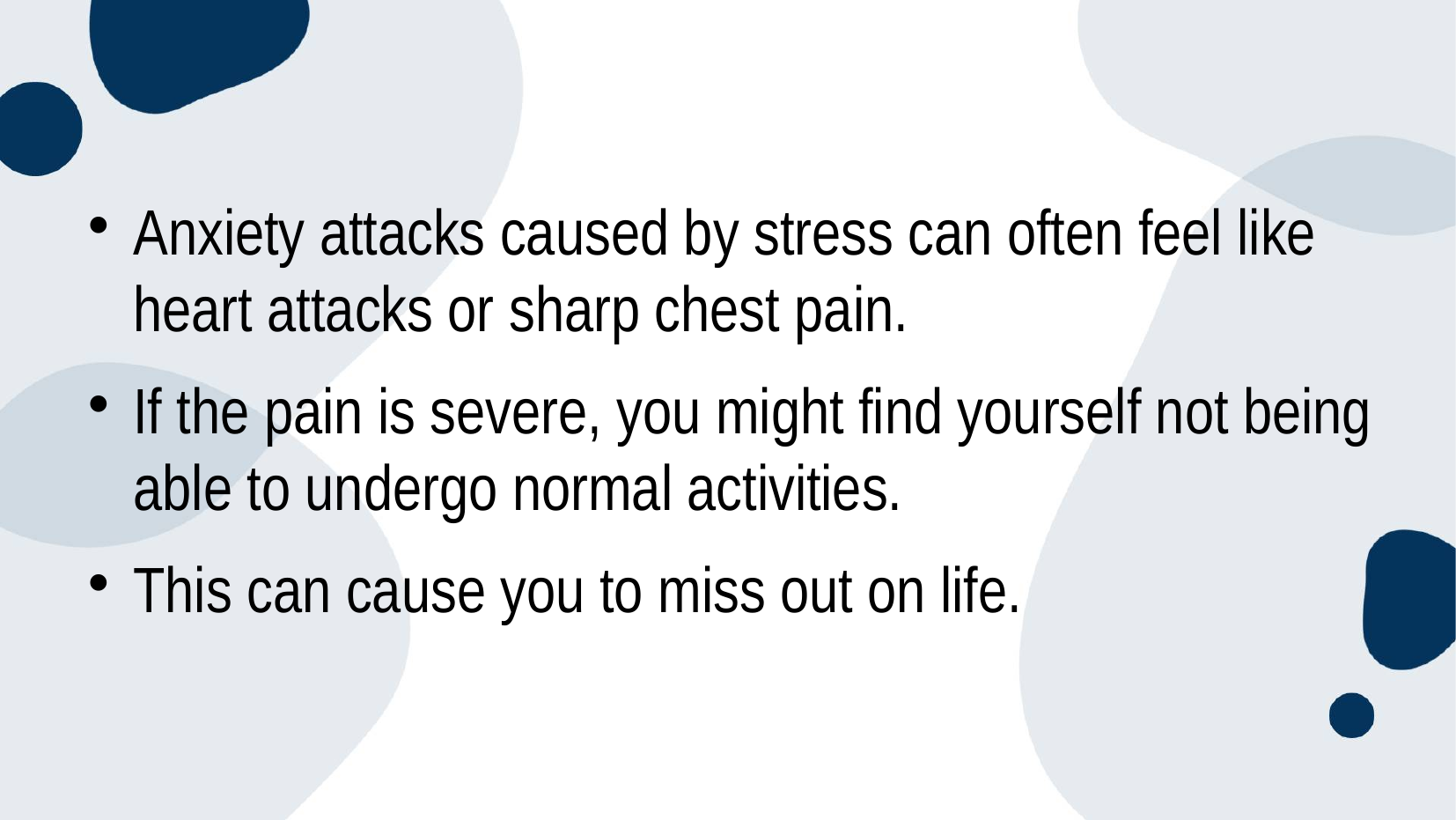

Anxiety attacks caused by stress can often feel like heart attacks or sharp chest pain.
If the pain is severe, you might find yourself not being able to undergo normal activities.
This can cause you to miss out on life.